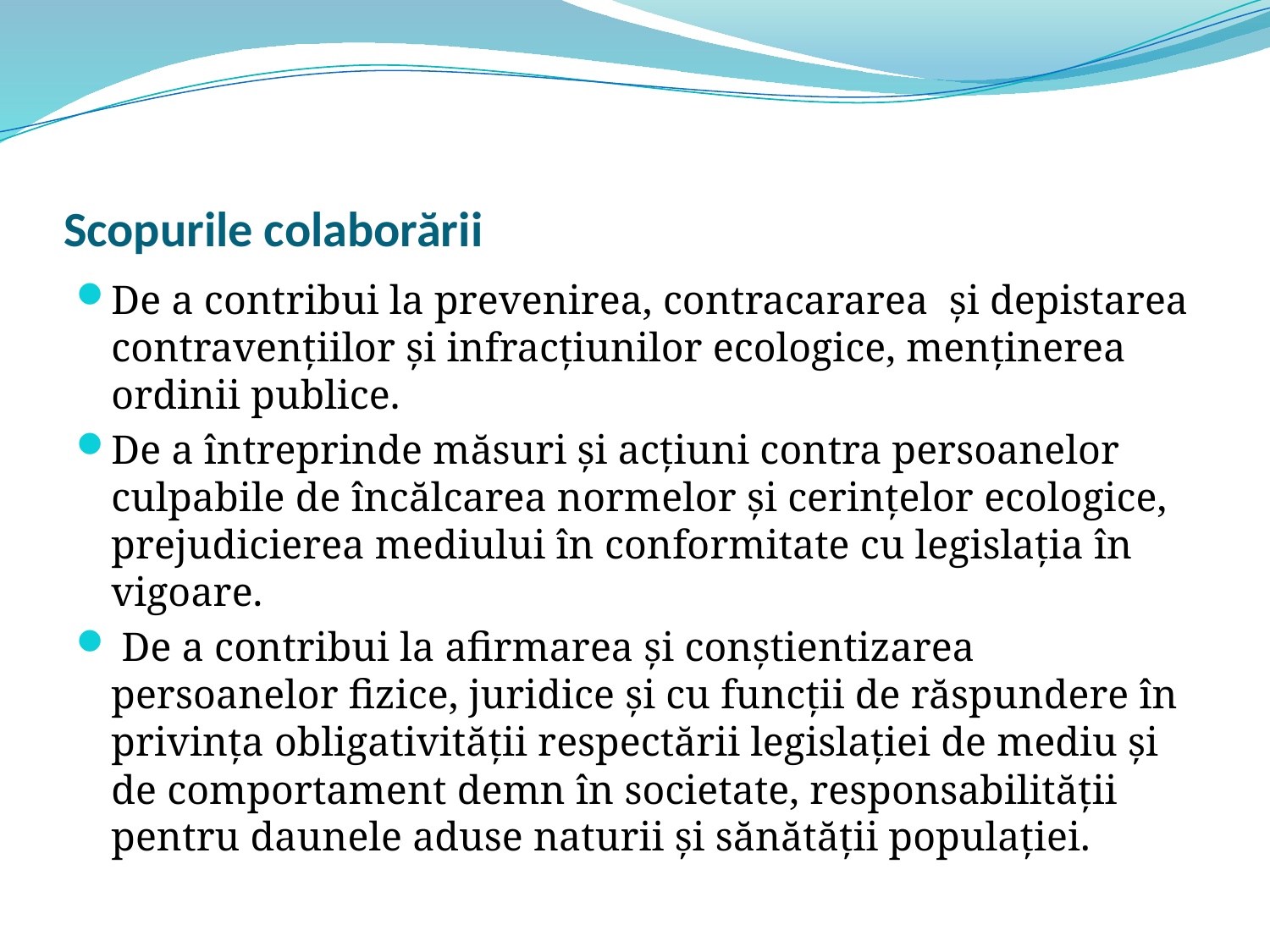

# Scopurile colaborării
De a contribui la prevenirea, contracararea  și depistarea contravențiilor și infracțiunilor ecologice, menținerea ordinii publice.
De a întreprinde măsuri și acțiuni contra persoanelor culpabile de încălcarea normelor și cerințelor ecologice, prejudicierea mediului în conformitate cu legislația în vigoare.
 De a contribui la afirmarea și conștientizarea persoanelor fizice, juridice și cu funcții de răspundere în privința obligativității respectării legislației de mediu și de comportament demn în societate, responsabilității pentru daunele aduse naturii și sănătății populației.